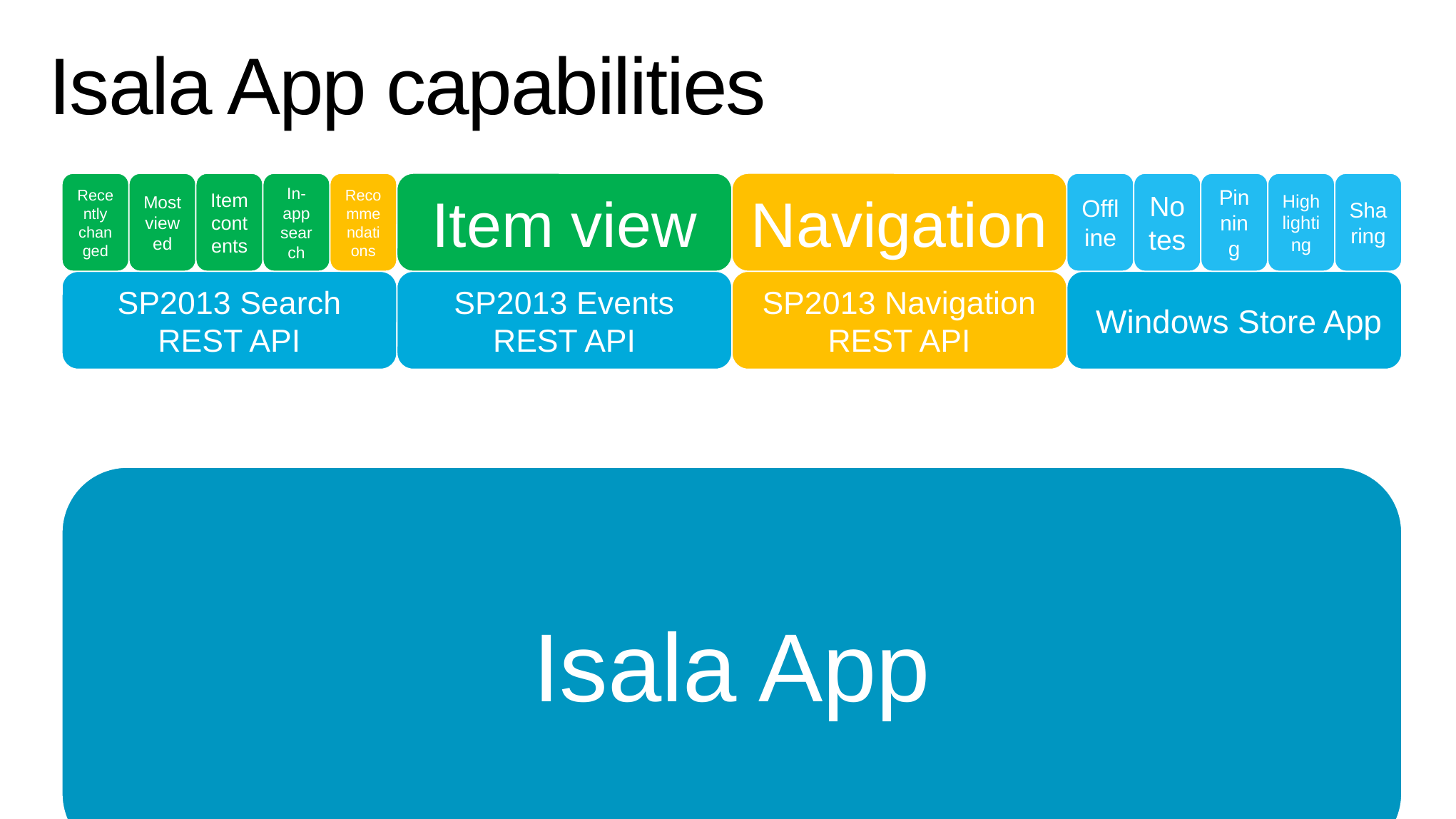

# Isala App capabilities
SP2013 Search REST API
Recently changed
Item contents
SP2013 Events REST API
Item view
 Windows Store App
Most viewed
In-app search
Offline
Notes
Pinning
Highlighting
Sharing
Isala App
Recommendations
SP2013 Navigation REST API
Navigation